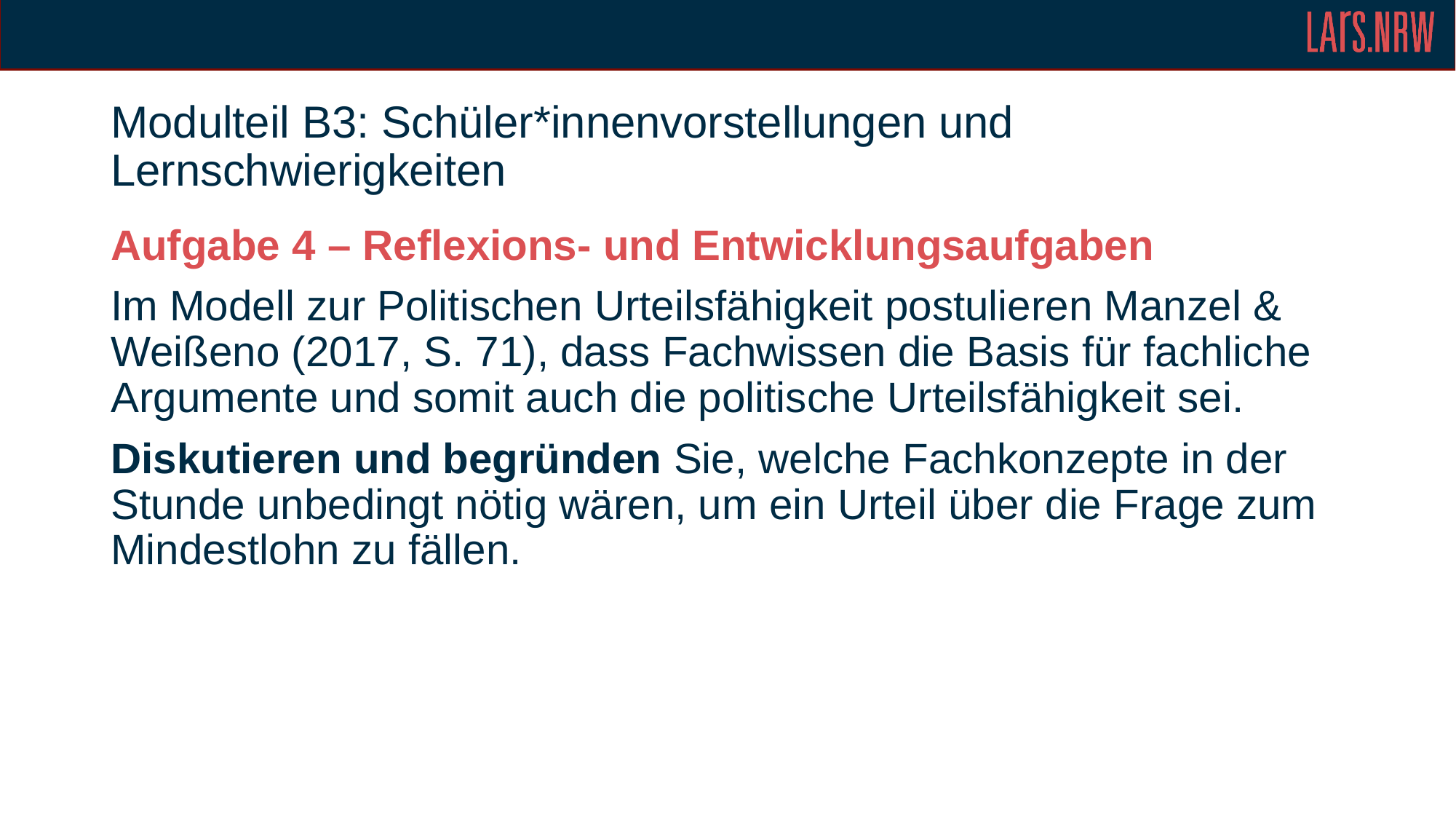

# Modulteil B3: Schüler*innenvorstellungen und Lernschwierigkeiten
Aufgabe 4 – Reflexions- und Entwicklungsaufgaben
Im Modell zur Politischen Urteilsfähigkeit postulieren Manzel & Weißeno (2017, S. 71), dass Fachwissen die Basis für fachliche Argumente und somit auch die politische Urteilsfähigkeit sei.
Diskutieren und begründen Sie, welche Fachkonzepte in der Stunde unbedingt nötig wären, um ein Urteil über die Frage zum Mindestlohn zu fällen.